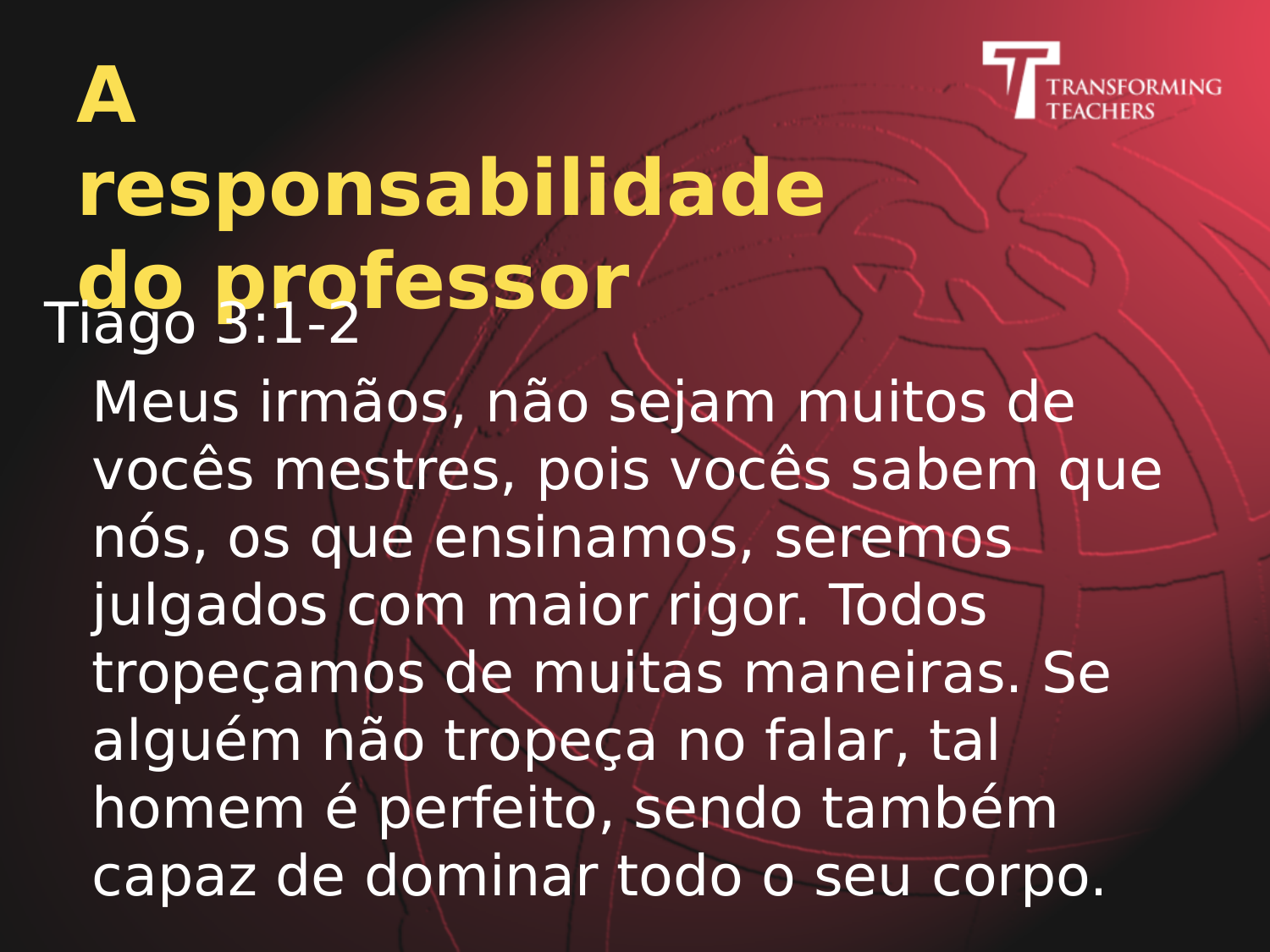

# A responsabilidade do professor
Tiago 3:1-2
	Meus irmãos, não sejam muitos de vocês mestres, pois vocês sabem que nós, os que ensinamos, seremos julgados com maior rigor. Todos tropeçamos de muitas maneiras. Se alguém não tropeça no falar, tal homem é perfeito, sendo também capaz de dominar todo o seu corpo.